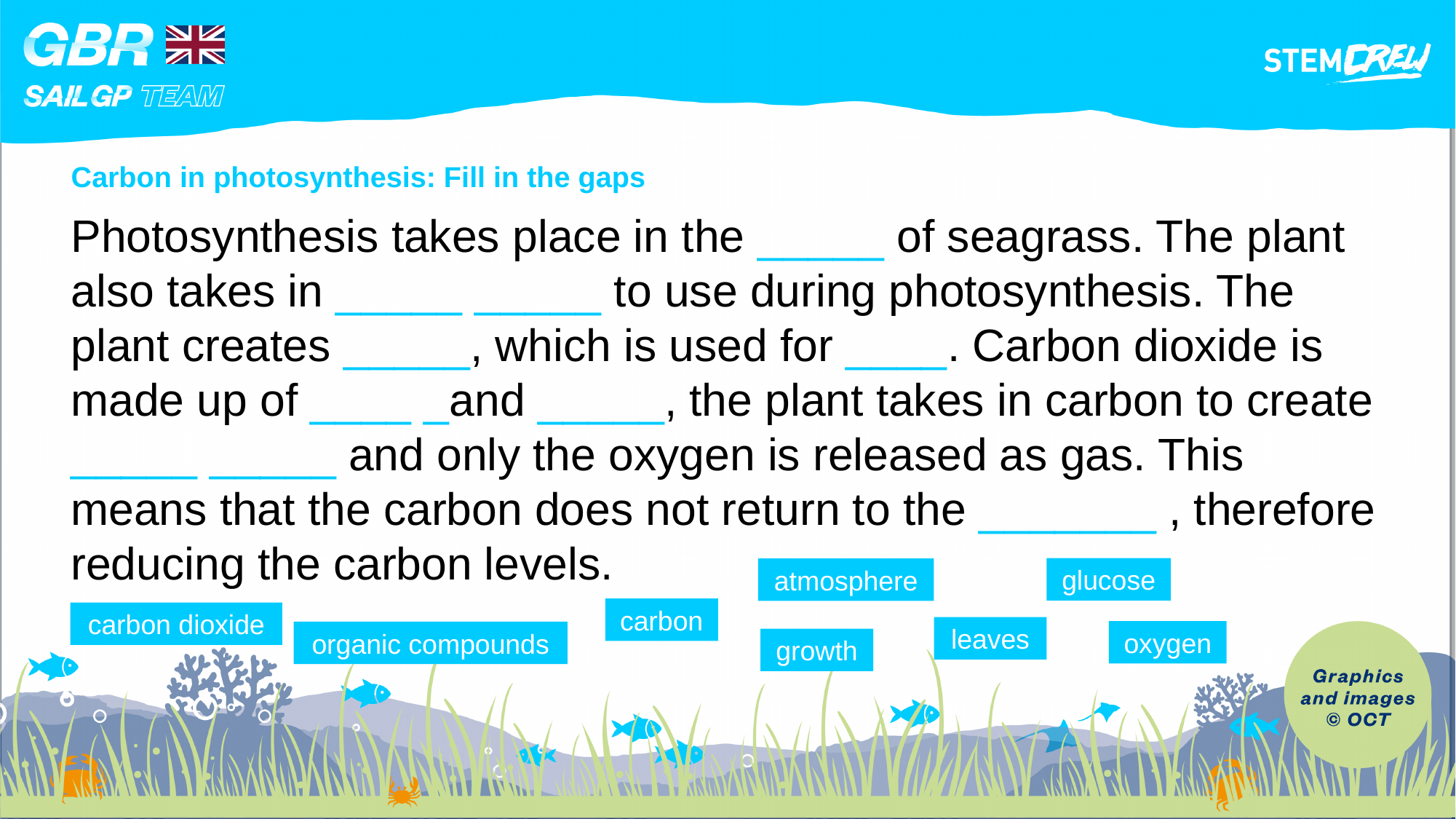

Carbon in photosynthesis: Fill in the gaps

Photosynthesis takes place in the _____ of seagrass. The plant also takes in _____ _____ to use during photosynthesis. The plant creates _____, which is used for ____. Carbon dioxide is made up of ____ _and _____, the plant takes in carbon to create _____ _____ and only the oxygen is released as gas. This means that the carbon does not return to the _______ , therefore reducing the carbon levels.
glucose
atmosphere
carbon
carbon dioxide
leaves
oxygen
organic compounds
growth